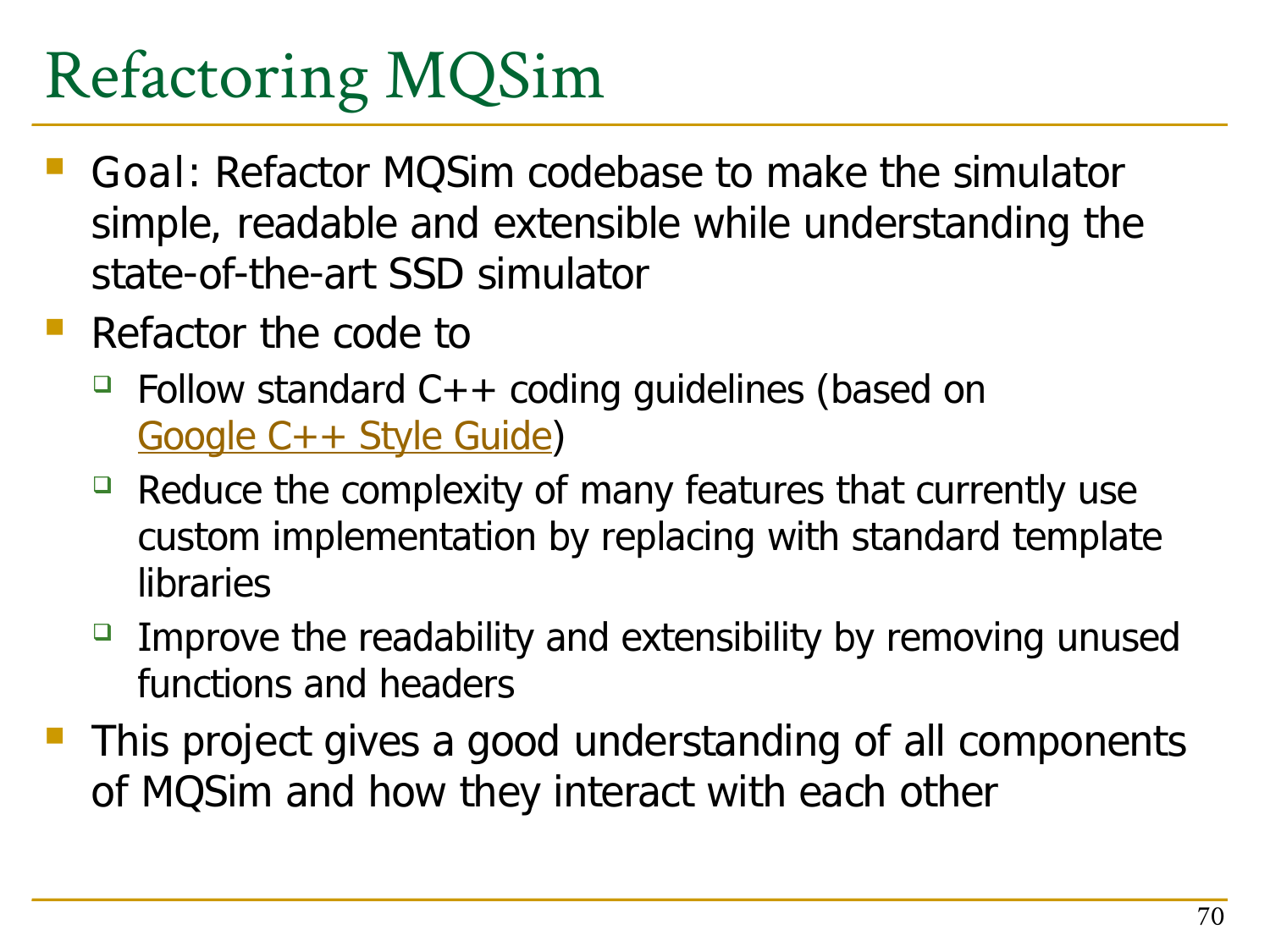

# Refactoring MQSim
Goal: Refactor MQSim codebase to make the simulator simple, readable and extensible while understanding the state-of-the-art SSD simulator
Refactor the code to
Follow standard C++ coding guidelines (based on Google C++ Style Guide)
Reduce the complexity of many features that currently use custom implementation by replacing with standard template libraries
Improve the readability and extensibility by removing unused functions and headers
This project gives a good understanding of all components of MQSim and how they interact with each other
70